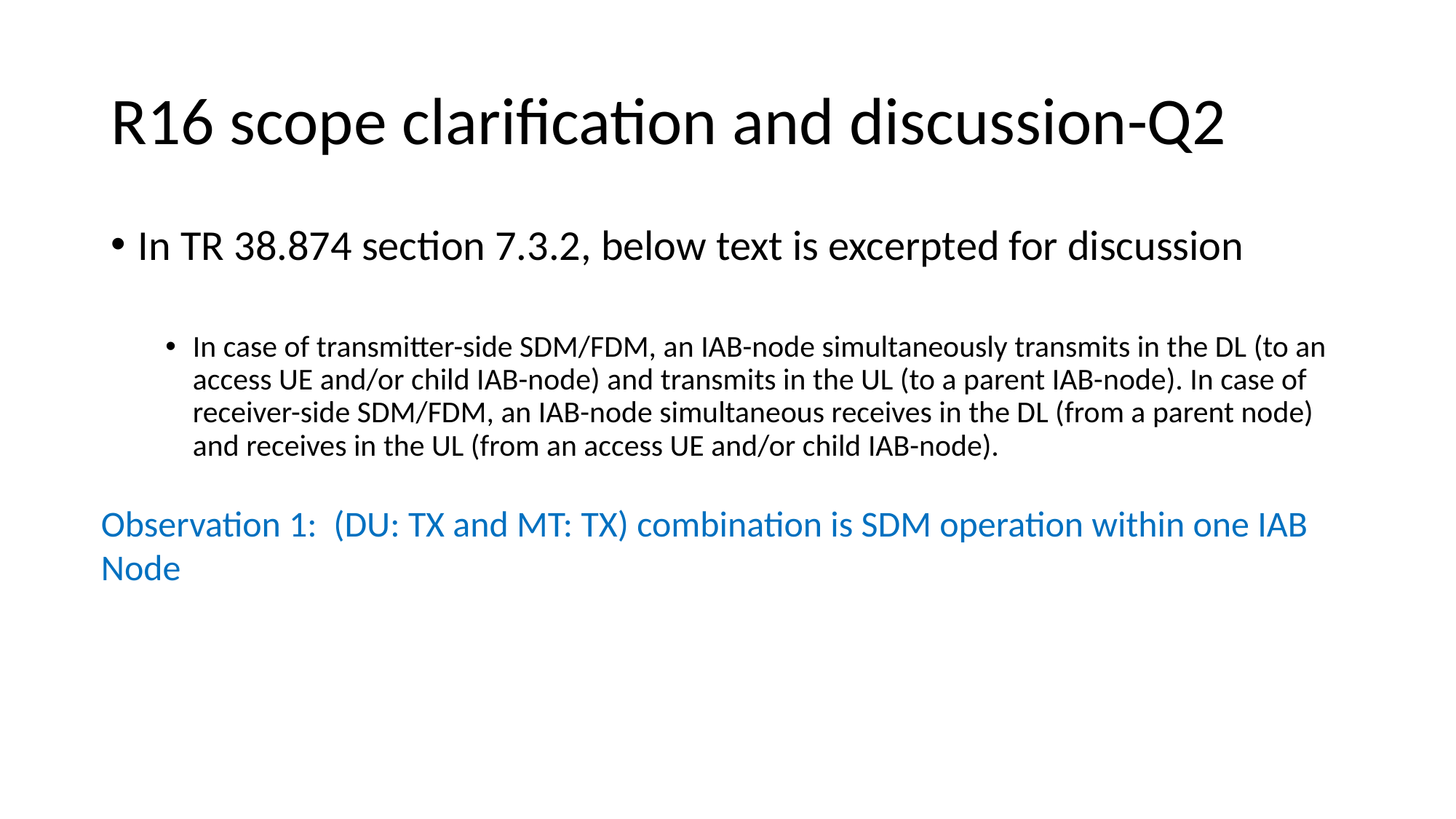

# R16 scope clarification and discussion-Q2
In TR 38.874 section 7.3.2, below text is excerpted for discussion

In case of transmitter-side SDM/FDM, an IAB-node simultaneously transmits in the DL (to an access UE and/or child IAB-node) and transmits in the UL (to a parent IAB-node). In case of receiver-side SDM/FDM, an IAB-node simultaneous receives in the DL (from a parent node) and receives in the UL (from an access UE and/or child IAB-node).
Observation 1:  (DU: TX and MT: TX) combination is SDM operation within one IAB Node